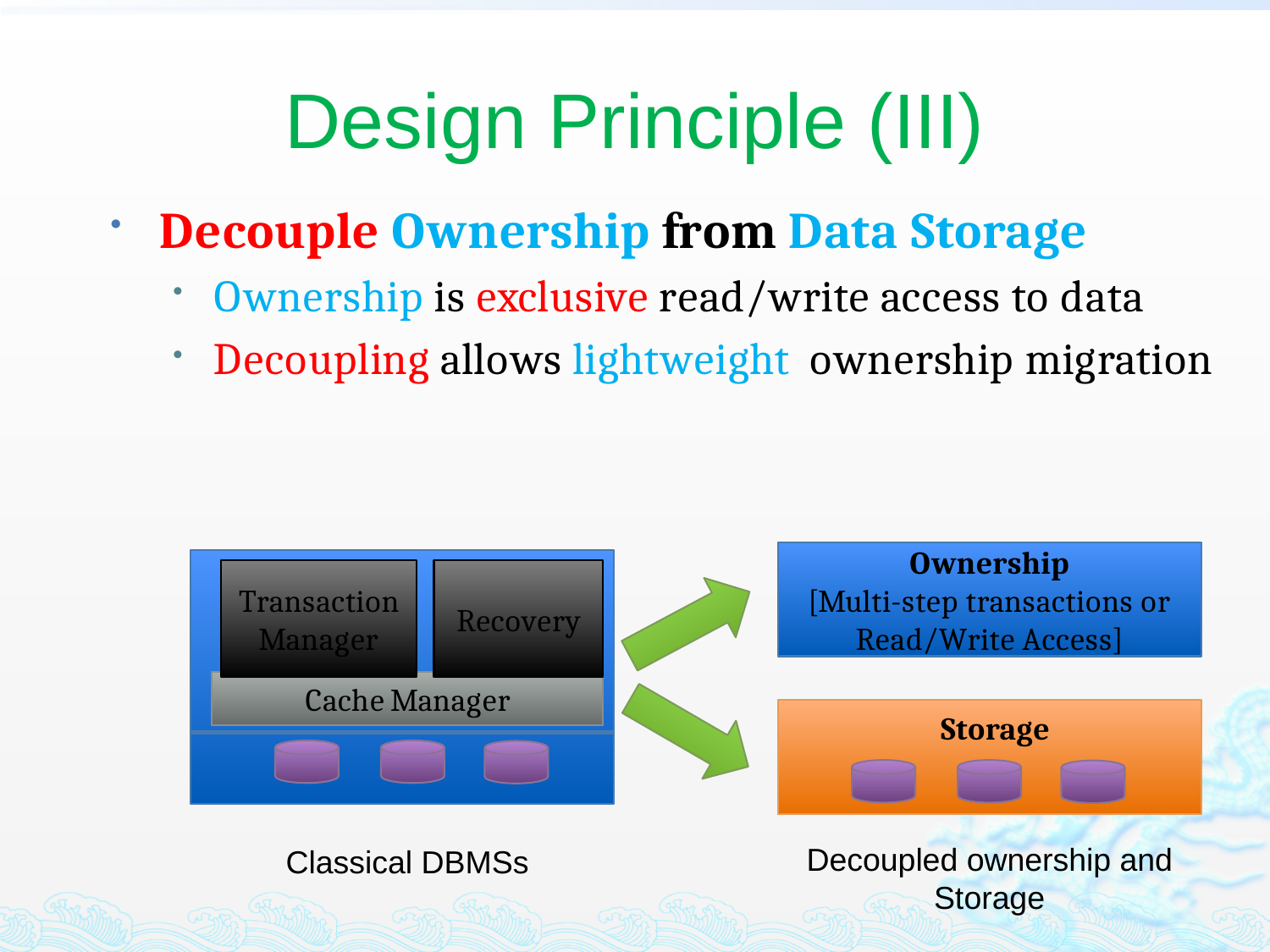

# Design Principle (III)
Decouple Ownership from Data Storage
Ownership is exclusive read/write access to data
Decoupling allows lightweight  ownership migration
Ownership
[Multi-step transactions or
Read/Write Access]

Transaction Manager
Recovery

Cache Manager

Storage

Decoupled ownership and Storage
Classical DBMSs